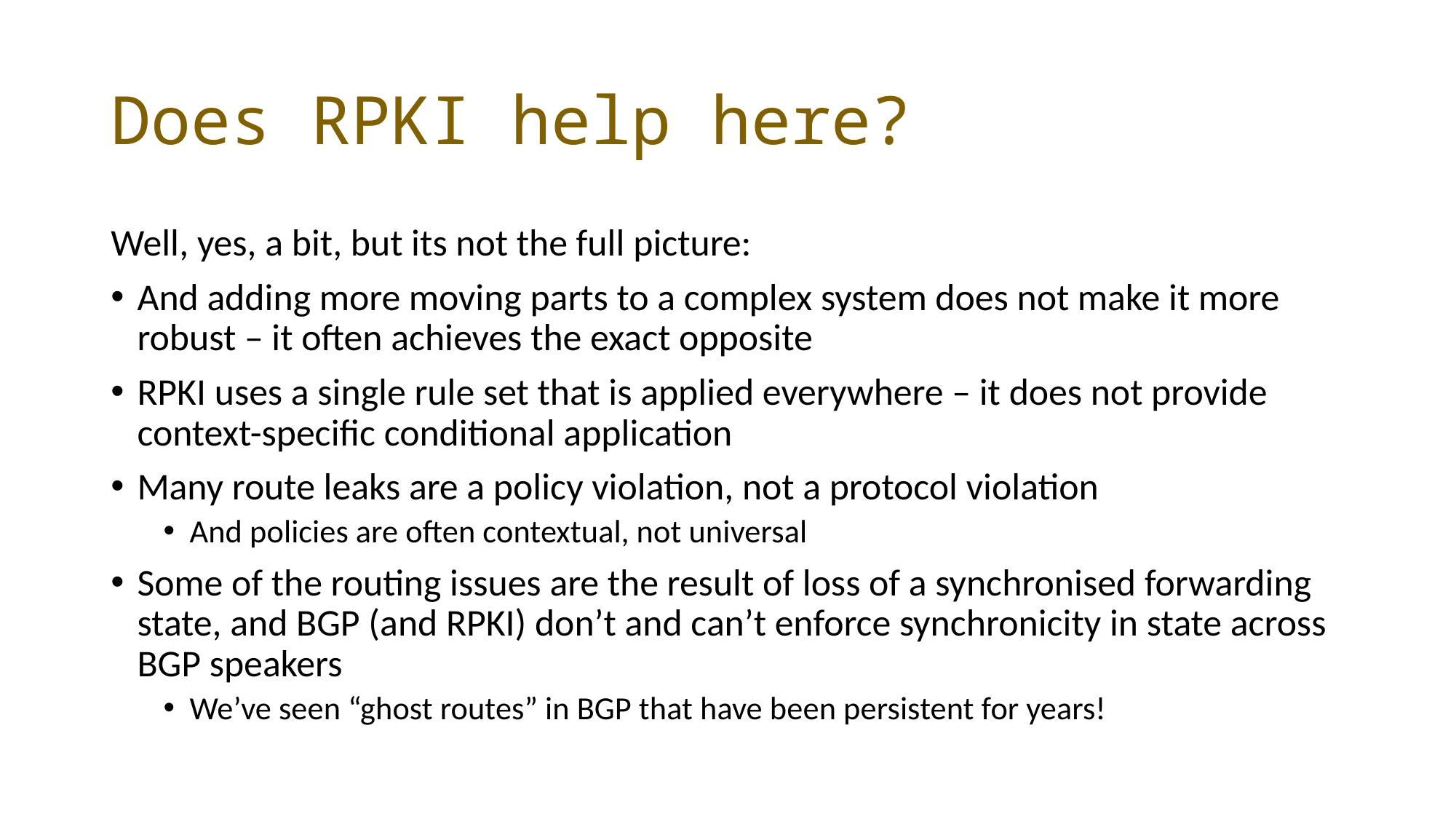

# Does RPKI help here?
Well, yes, a bit, but its not the full picture:
And adding more moving parts to a complex system does not make it more robust – it often achieves the exact opposite
RPKI uses a single rule set that is applied everywhere – it does not provide context-specific conditional application
Many route leaks are a policy violation, not a protocol violation
And policies are often contextual, not universal
Some of the routing issues are the result of loss of a synchronised forwarding state, and BGP (and RPKI) don’t and can’t enforce synchronicity in state across BGP speakers
We’ve seen “ghost routes” in BGP that have been persistent for years!